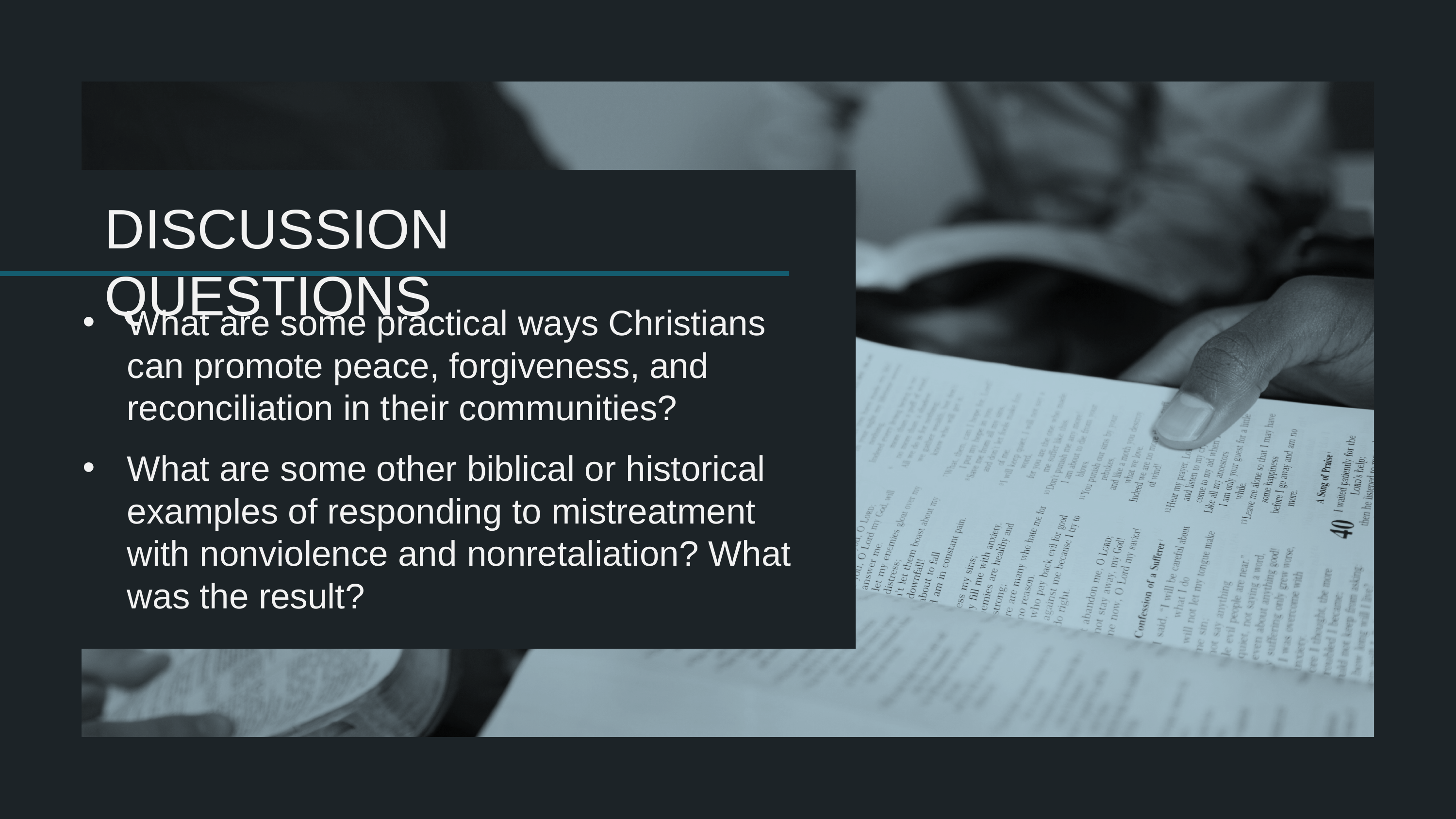

What are some practical ways Christians can promote peace, forgiveness, and reconciliation in their communities?
What are some other biblical or historical examples of responding to mistreatment with nonviolence and nonretaliation? What was the result?